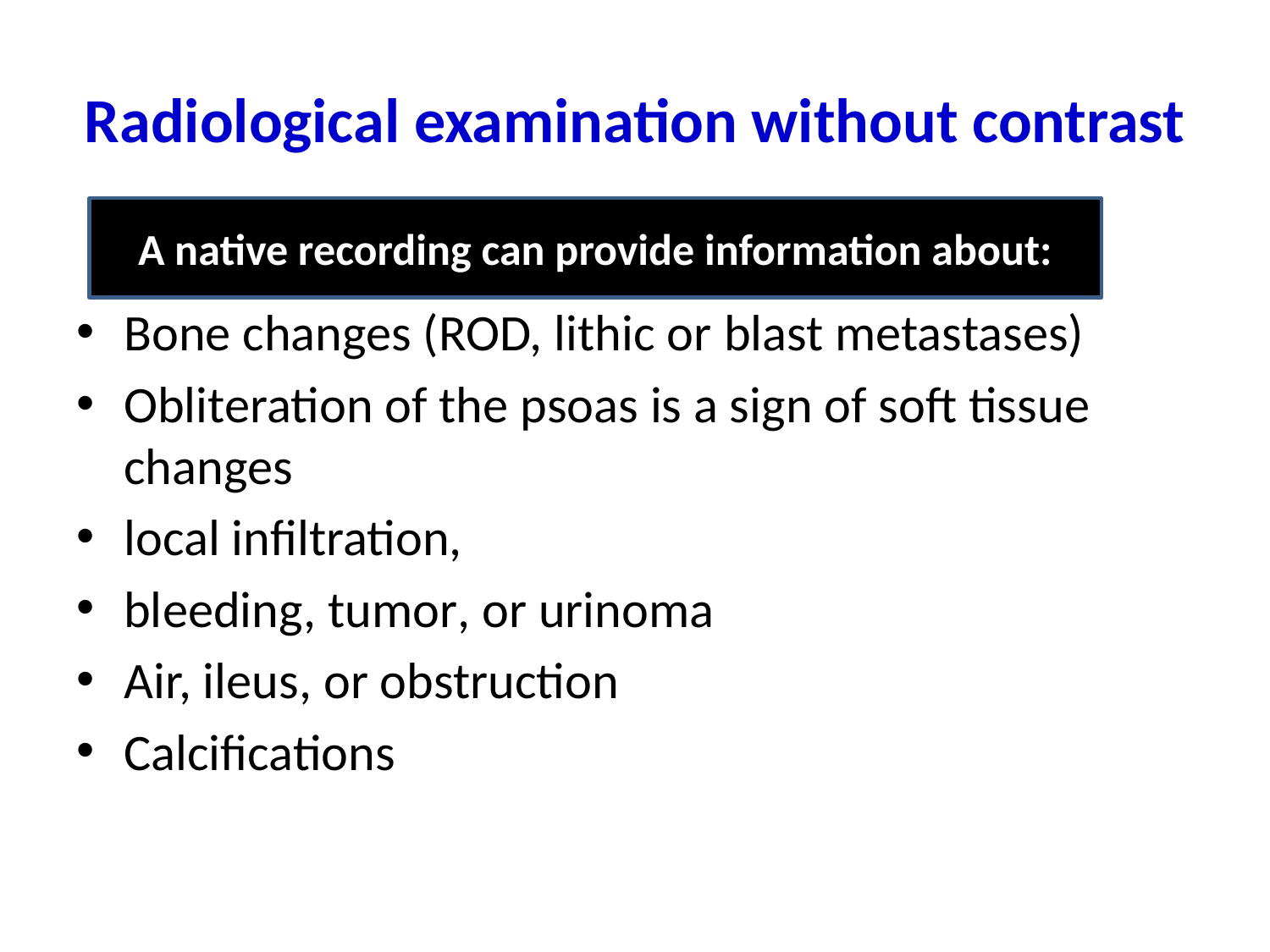

# Radiological examination without contrast
A native recording can provide information about:

Bone changes (ROD, lithic or blast metastases)
Obliteration of the psoas is a sign of soft tissue changes
local infiltration,
bleeding, tumor, or urinoma
Air, ileus, or obstruction
Calcifications